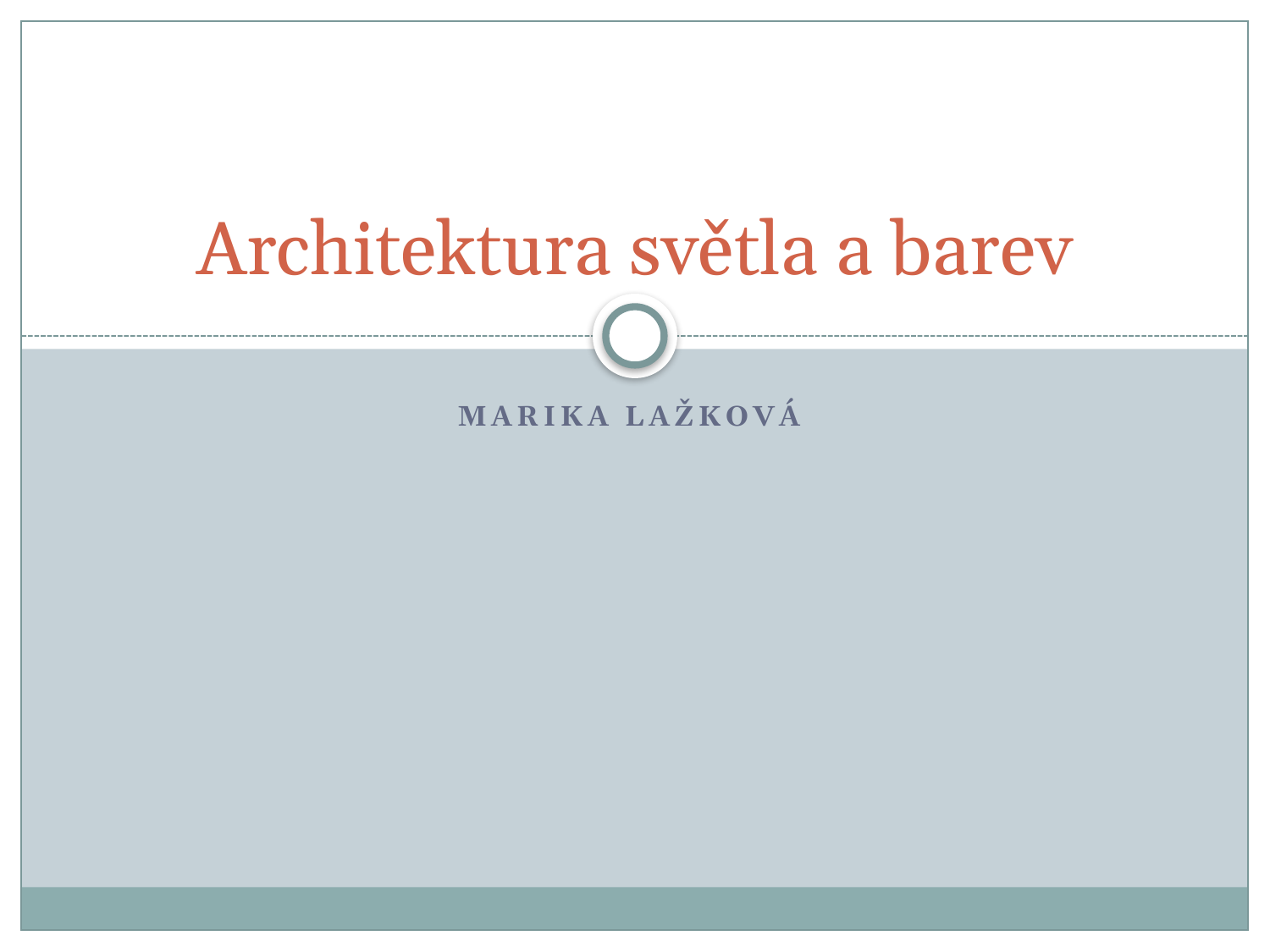

# Architektura světla a barev
Marika Lažková